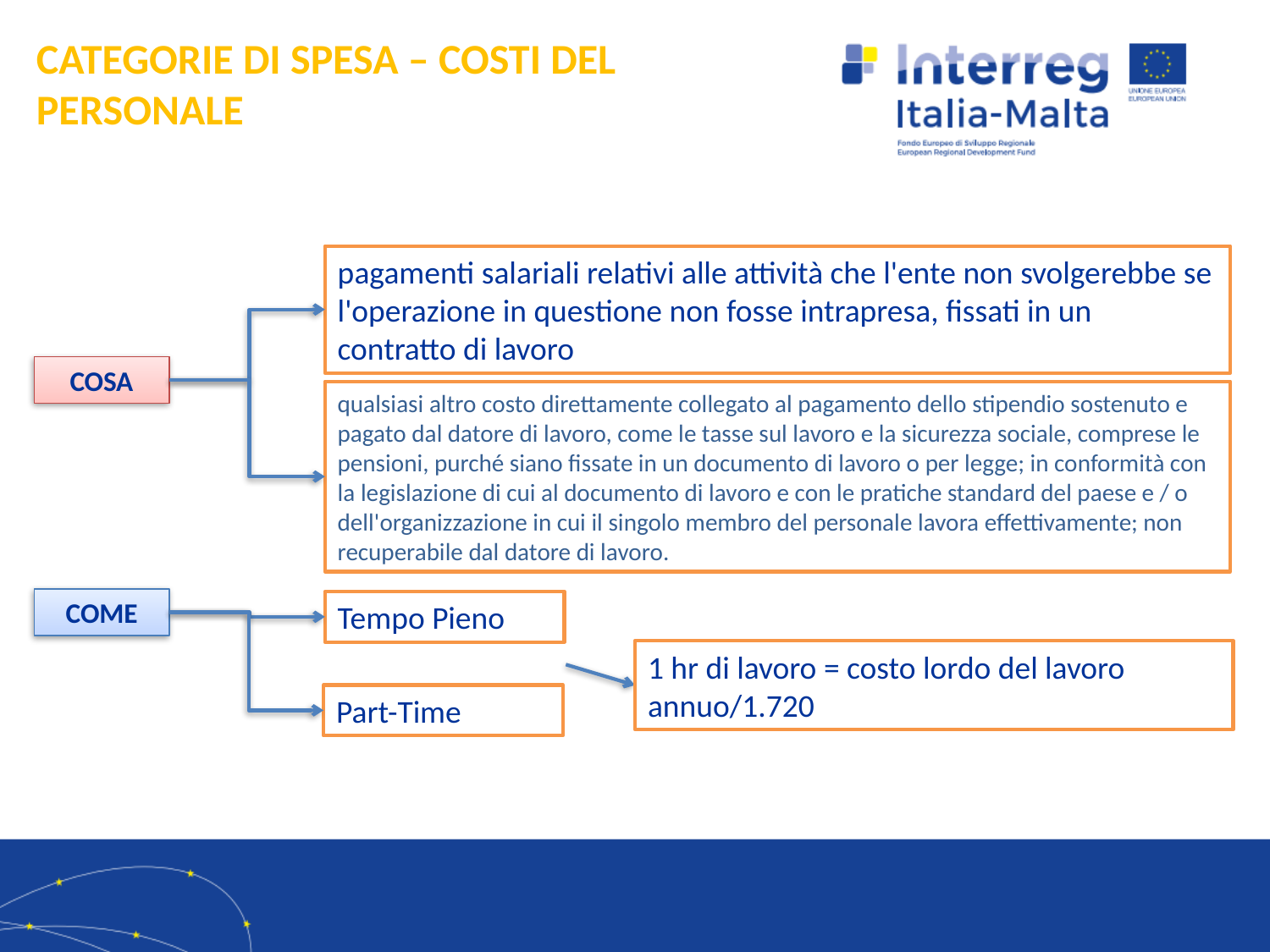

CATEGORIE DI SPESA – COSTI DEL PERSONALE
pagamenti salariali relativi alle attività che l'ente non svolgerebbe se l'operazione in questione non fosse intrapresa, fissati in un contratto di lavoro
COSA
qualsiasi altro costo direttamente collegato al pagamento dello stipendio sostenuto e pagato dal datore di lavoro, come le tasse sul lavoro e la sicurezza sociale, comprese le pensioni, purché siano fissate in un documento di lavoro o per legge; in conformità con la legislazione di cui al documento di lavoro e con le pratiche standard del paese e / o dell'organizzazione in cui il singolo membro del personale lavora effettivamente; non recuperabile dal datore di lavoro.
COME
Tempo Pieno
1 hr di lavoro = costo lordo del lavoro annuo/1.720
Part-Time